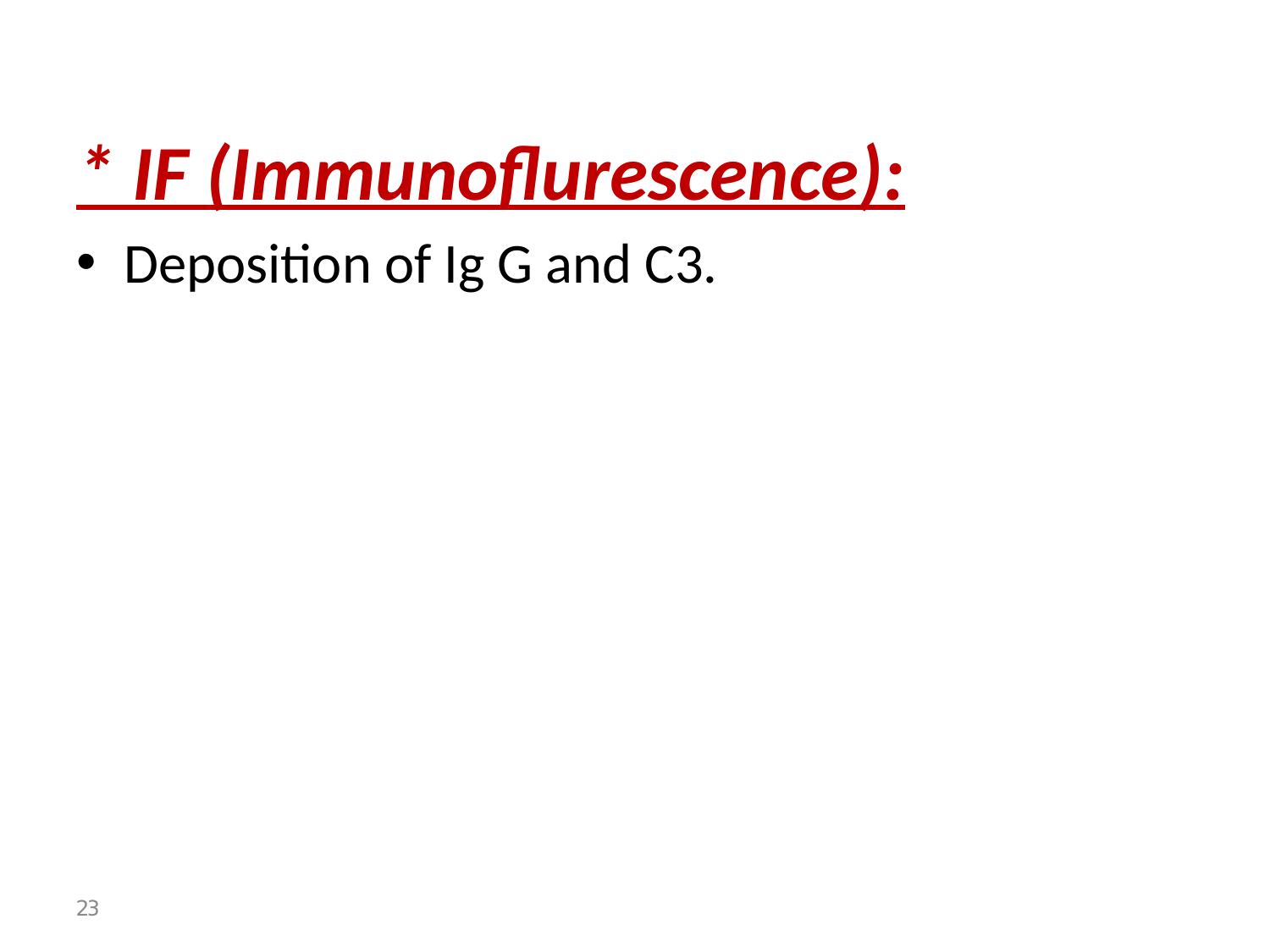

* IF (Immunoflurescence):
Deposition of Ig G and C3.
23